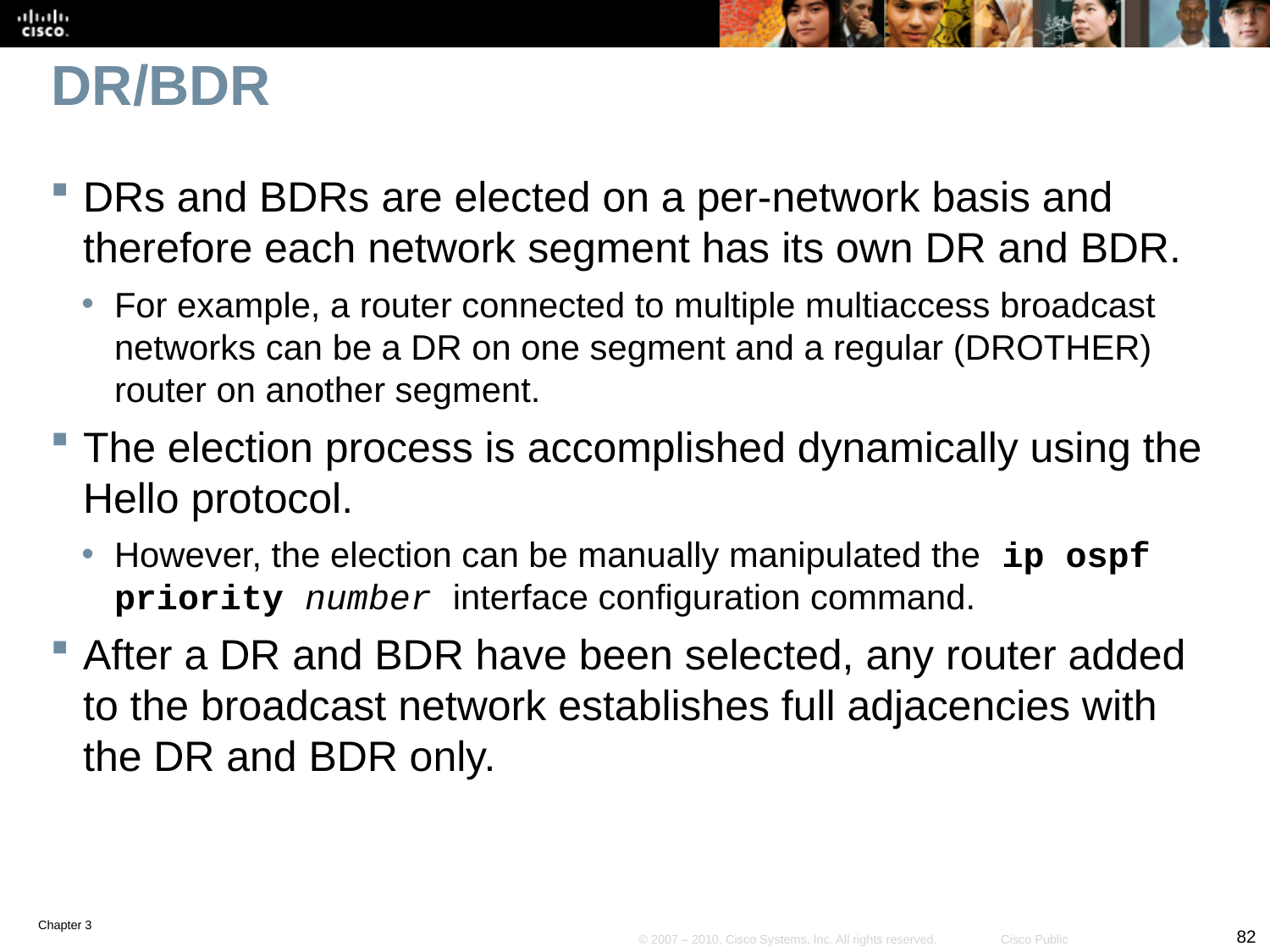

# DR/BDR
DRs and BDRs are elected on a per-network basis and therefore each network segment has its own DR and BDR.
For example, a router connected to multiple multiaccess broadcast networks can be a DR on one segment and a regular (DROTHER) router on another segment.
The election process is accomplished dynamically using the Hello protocol.
However, the election can be manually manipulated the ip ospf priority number interface configuration command.
After a DR and BDR have been selected, any router added to the broadcast network establishes full adjacencies with the DR and BDR only.